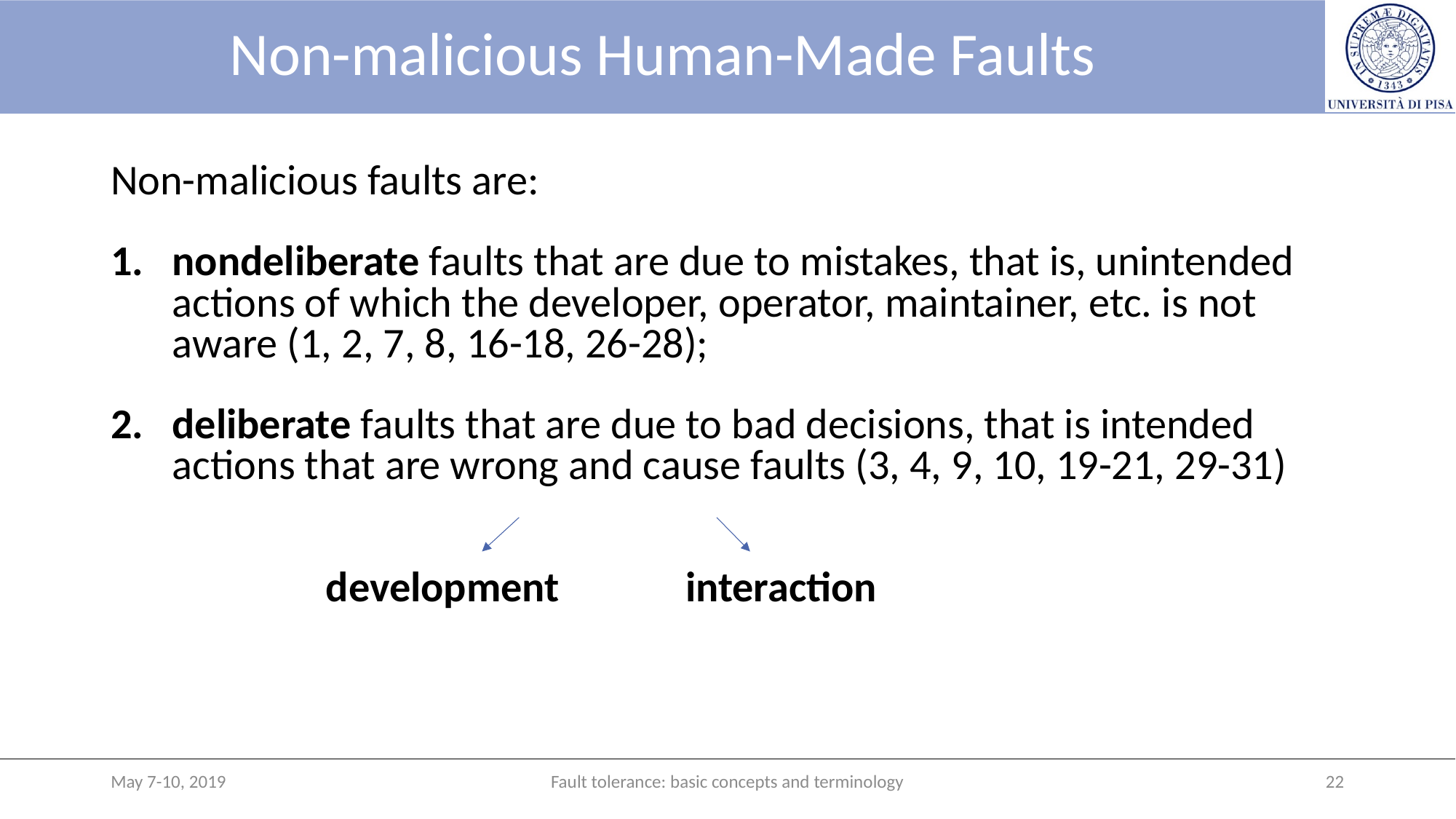

# Non-malicious Human-Made Faults
Non-malicious faults are:

nondeliberate faults that are due to mistakes, that is, unintended actions of which the developer, operator, maintainer, etc. is not aware (1, 2, 7, 8, 16-18, 26-28);

deliberate faults that are due to bad decisions, that is intended actions that are wrong and cause faults (3, 4, 9, 10, 19-21, 29-31)

	           development	   interaction

May 7-10, 2019
Fault tolerance: basic concepts and terminology
22